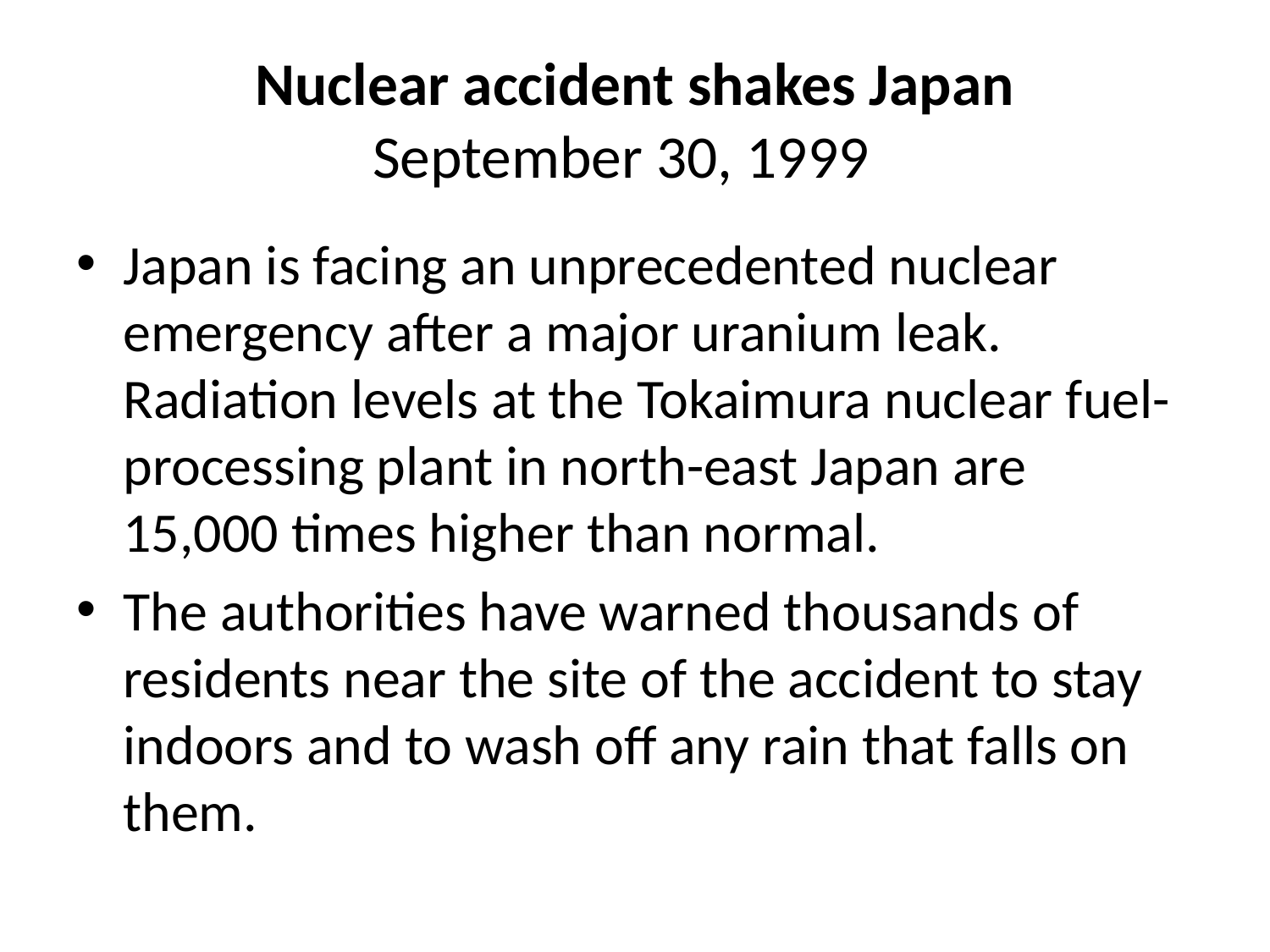

# Nuclear accident shakes Japan September 30, 1999
Japan is facing an unprecedented nuclear emergency after a major uranium leak. Radiation levels at the Tokaimura nuclear fuel-processing plant in north-east Japan are 15,000 times higher than normal.
The authorities have warned thousands of residents near the site of the accident to stay indoors and to wash off any rain that falls on them.